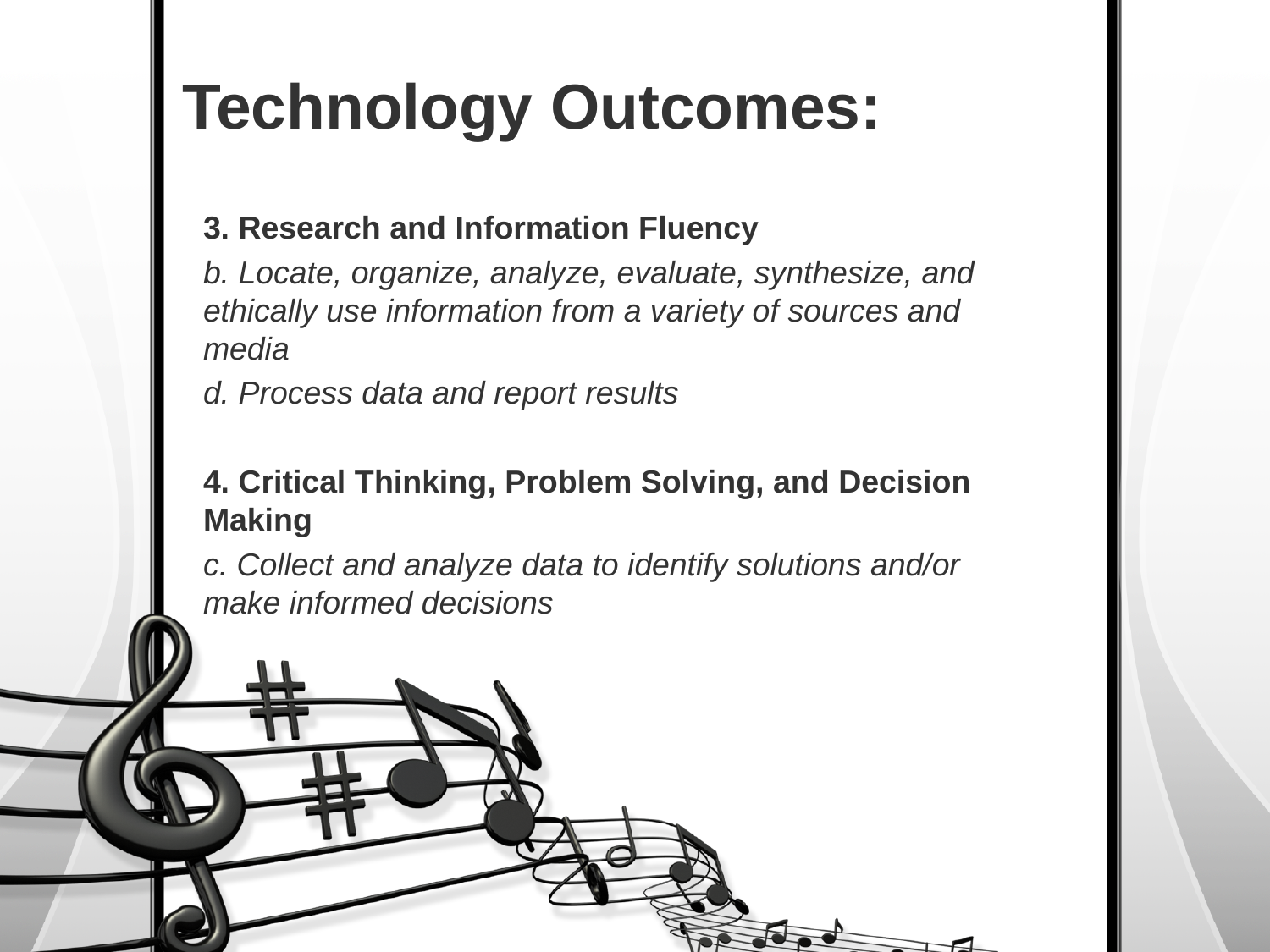

# Technology Outcomes:
3. Research and Information Fluency
b. Locate, organize, analyze, evaluate, synthesize, and ethically use information from a variety of sources and media
d. Process data and report results

4. Critical Thinking, Problem Solving, and Decision Making
c. Collect and analyze data to identify solutions and/or make informed decisions